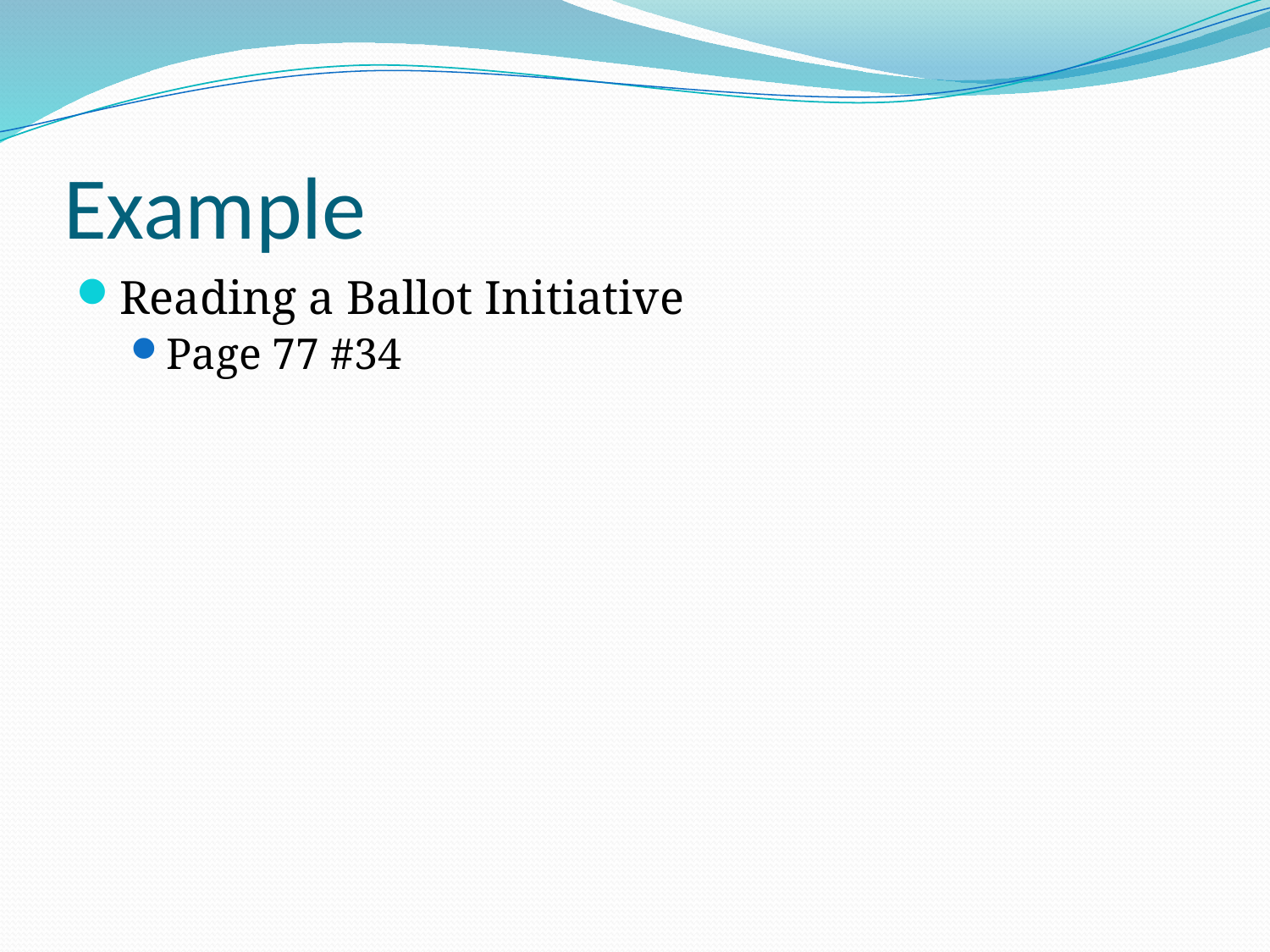

# Example
Reading a Ballot Initiative
Page 77 #34